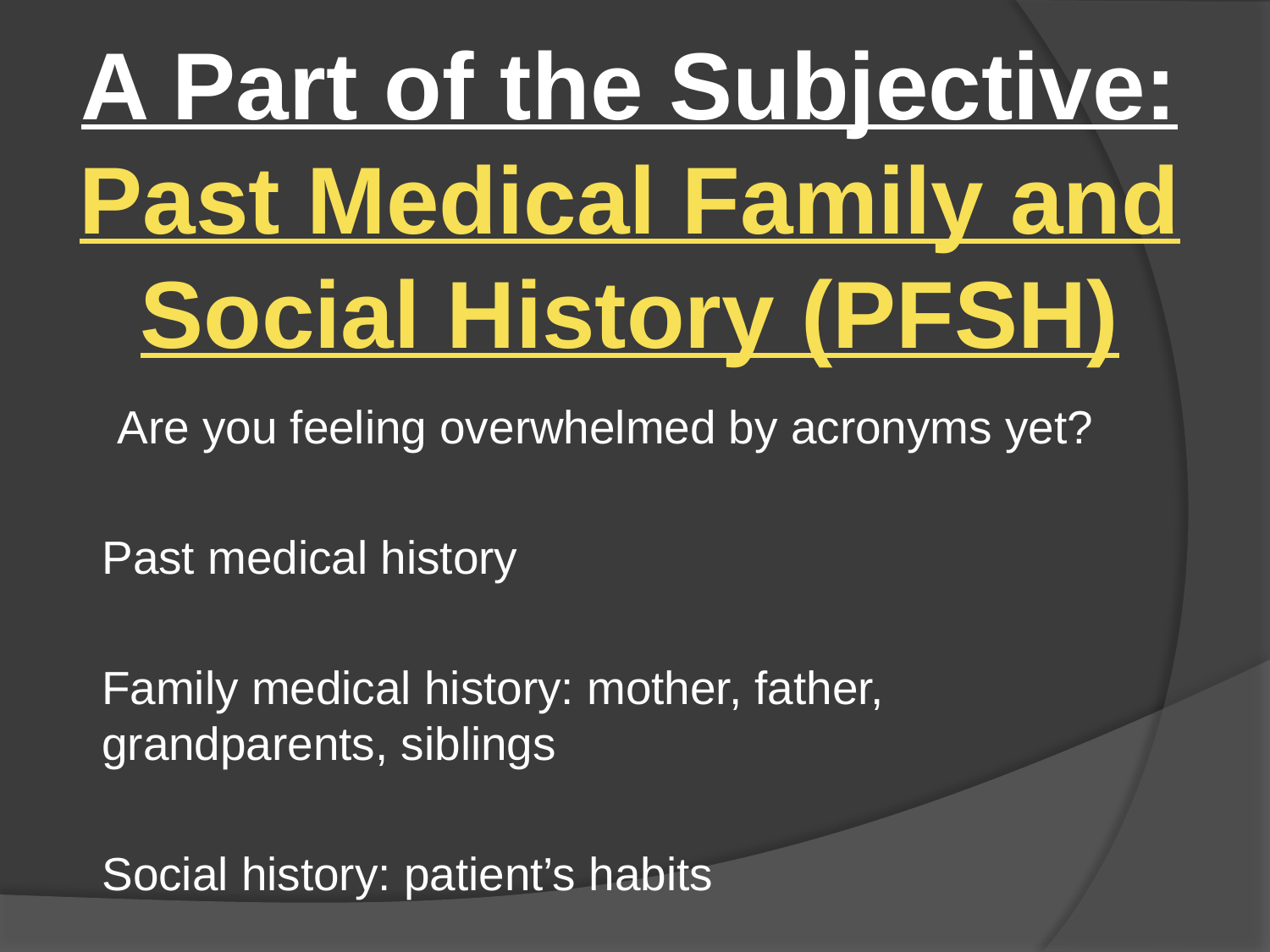

# A Part of the Subjective: Past Medical Family and Social History (PFSH)
Are you feeling overwhelmed by acronyms yet?

	Past medical history

	Family medical history: mother, father, 	grandparents, siblings

	Social history: patient’s habits